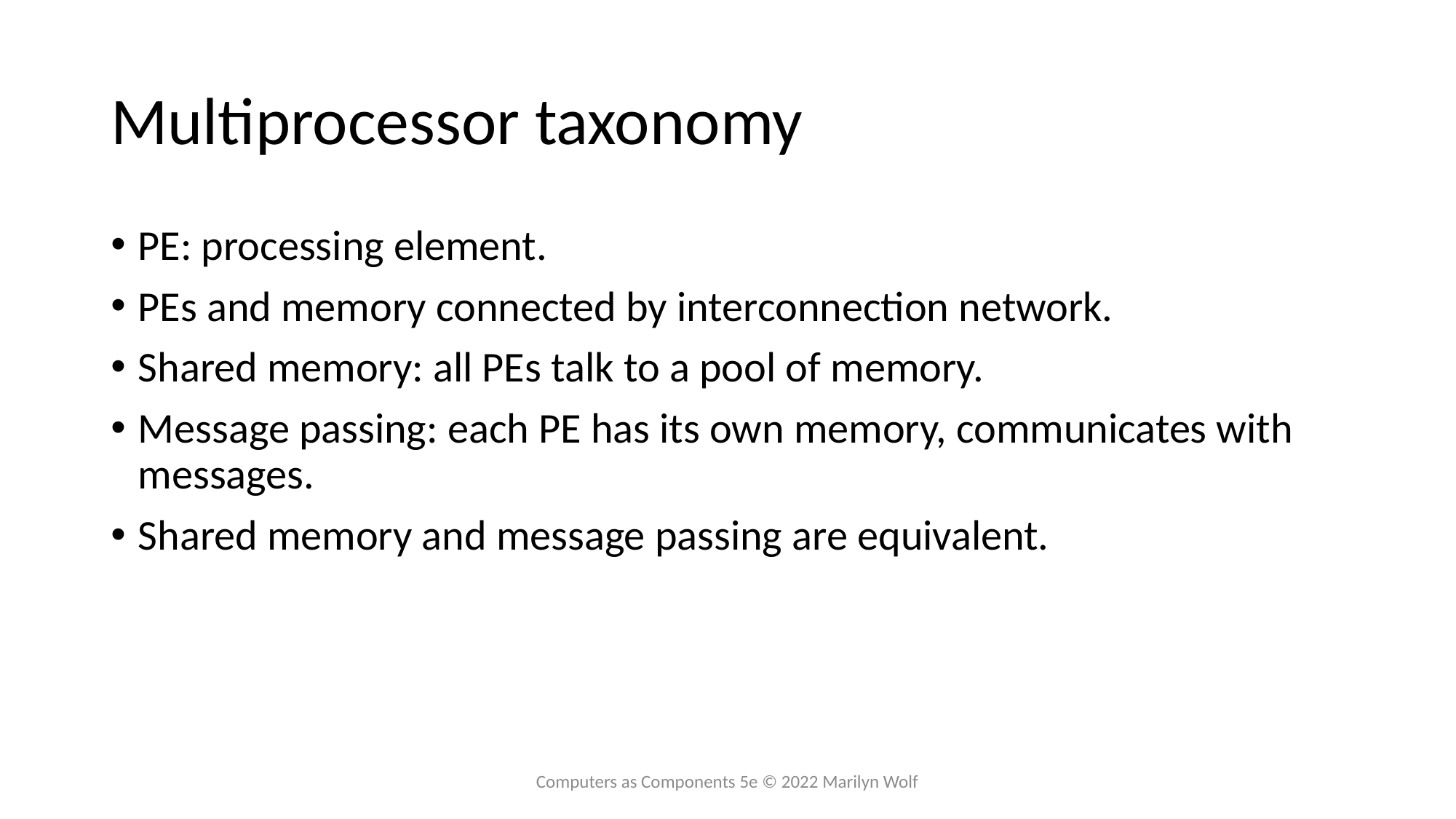

# Multiprocessor taxonomy
PE: processing element.
PEs and memory connected by interconnection network.
Shared memory: all PEs talk to a pool of memory.
Message passing: each PE has its own memory, communicates with messages.
Shared memory and message passing are equivalent.
Computers as Components 5e © 2022 Marilyn Wolf